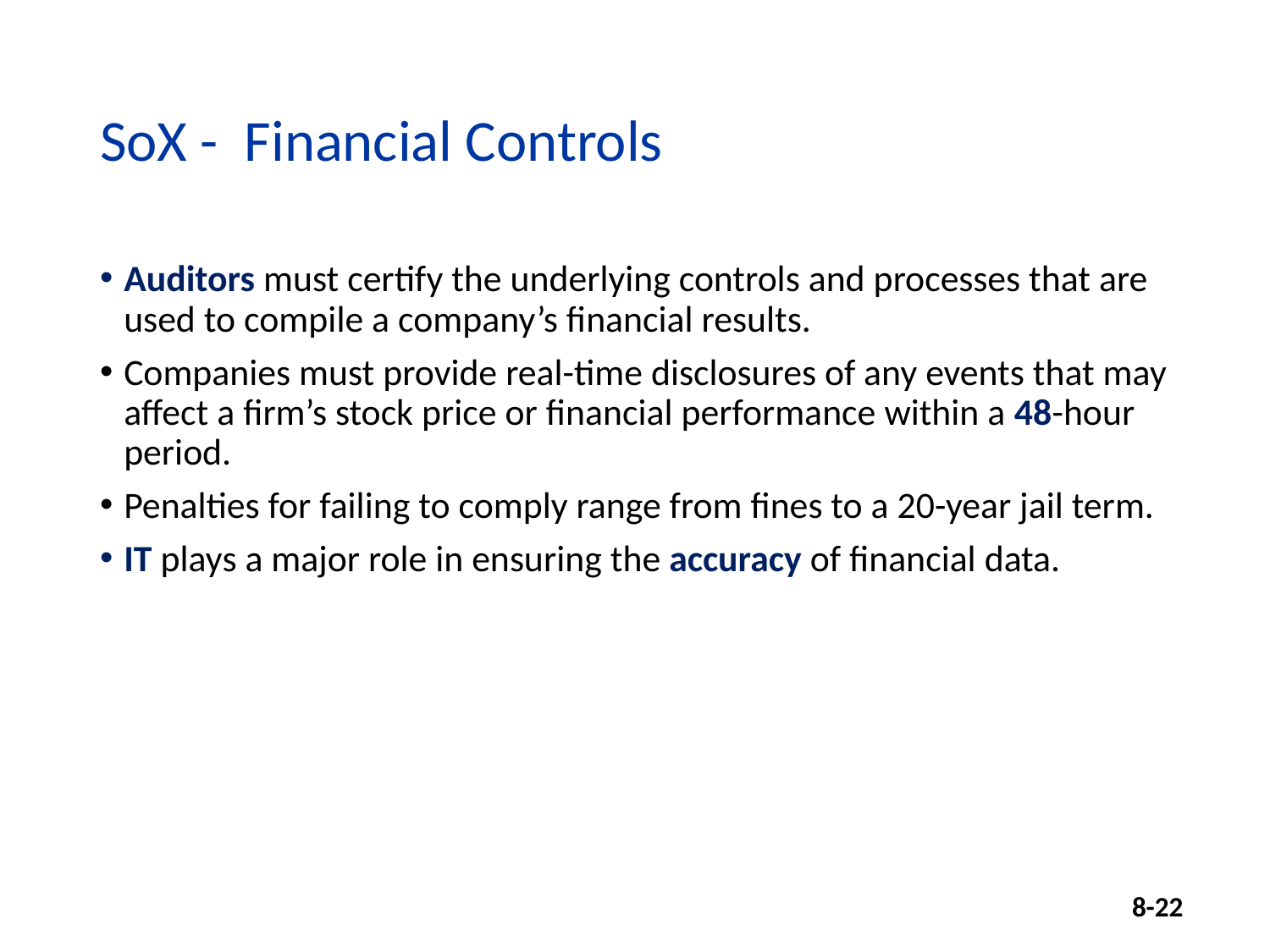

# SoX -  Financial Controls
Auditors must certify the underlying controls and processes that are used to compile a company’s financial results.
Companies must provide real-time disclosures of any events that may affect a firm’s stock price or financial performance within a 48-hour period.
Penalties for failing to comply range from fines to a 20-year jail term.
IT plays a major role in ensuring the accuracy of financial data.